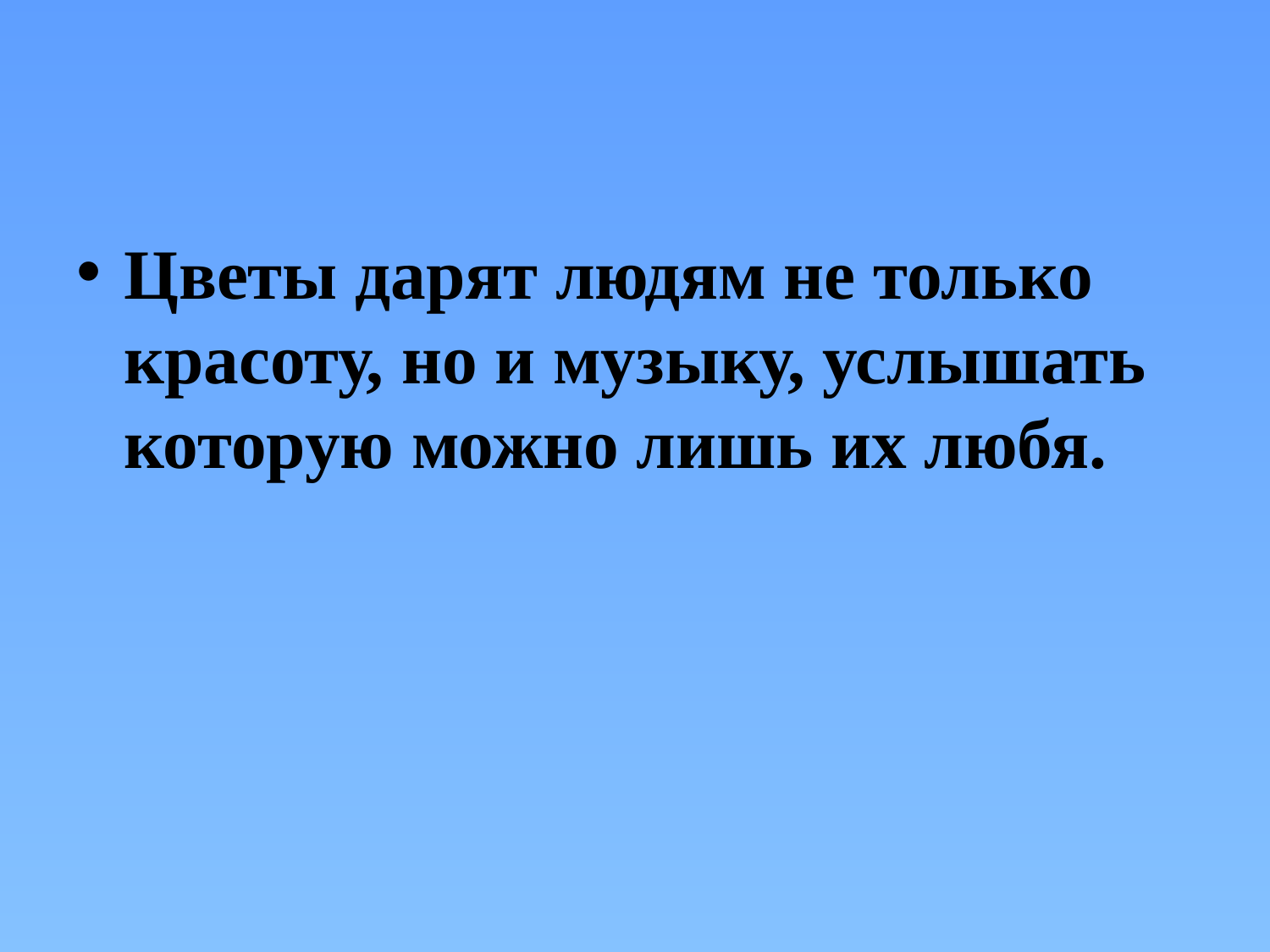

#
Цветы дарят людям не только красоту, но и музыку, услышать которую можно лишь их любя.